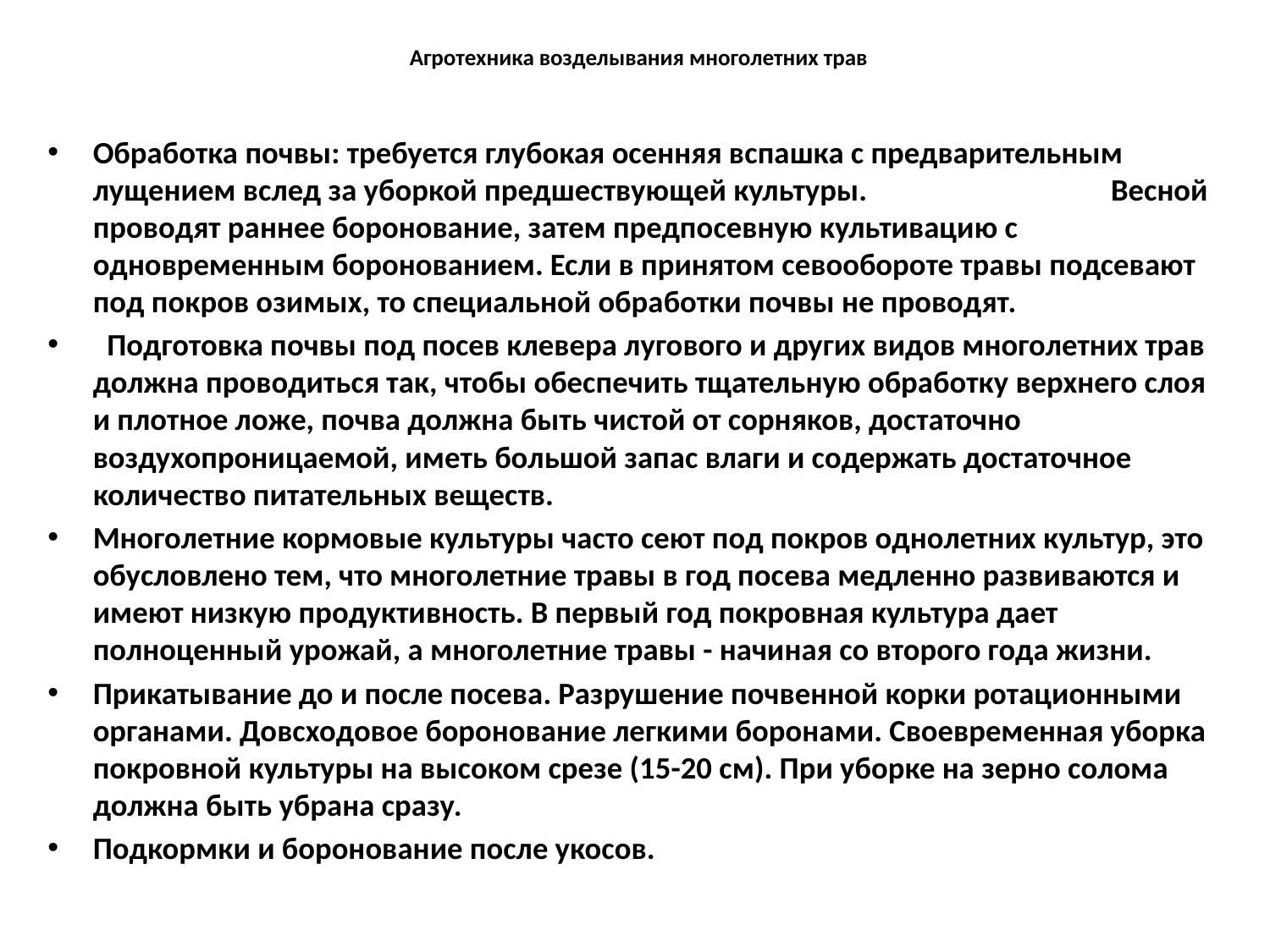

# Агротехника возделывания многолетних трав
Обработка почвы: требуется глубокая осенняя вспашка с предварительным лущением вслед за уборкой предшествующей культуры.                                   Весной проводят раннее боронование, затем предпосевную культивацию с одновременным боронованием. Если в принятом севообороте травы подсевают под покров озимых, то специальной обработки почвы не проводят.
  Подготовка почвы под посев клевера лугового и других видов многолетних трав должна проводиться так, чтобы обеспечить тщательную обработку верхнего слоя и плотное ложе, почва должна быть чистой от сорняков, достаточно воздухопроницаемой, иметь большой запас влаги и содержать достаточное количество питательных веществ.
Многолетние кормовые культуры часто сеют под покров однолетних культур, это обусловлено тем, что многолетние травы в год посева медленно развиваются и имеют низкую продуктивность. В первый год покровная культура дает полноценный урожай, а многолетние травы - начиная со второго года жизни.
Прикатывание до и после посева. Разрушение почвенной корки ротационными органами. Довсходовое боронование легкими боронами. Своевременная уборка покровной культуры на высоком срезе (15-20 см). При уборке на зерно солома должна быть убрана сразу.
Подкормки и боронование после укосов.